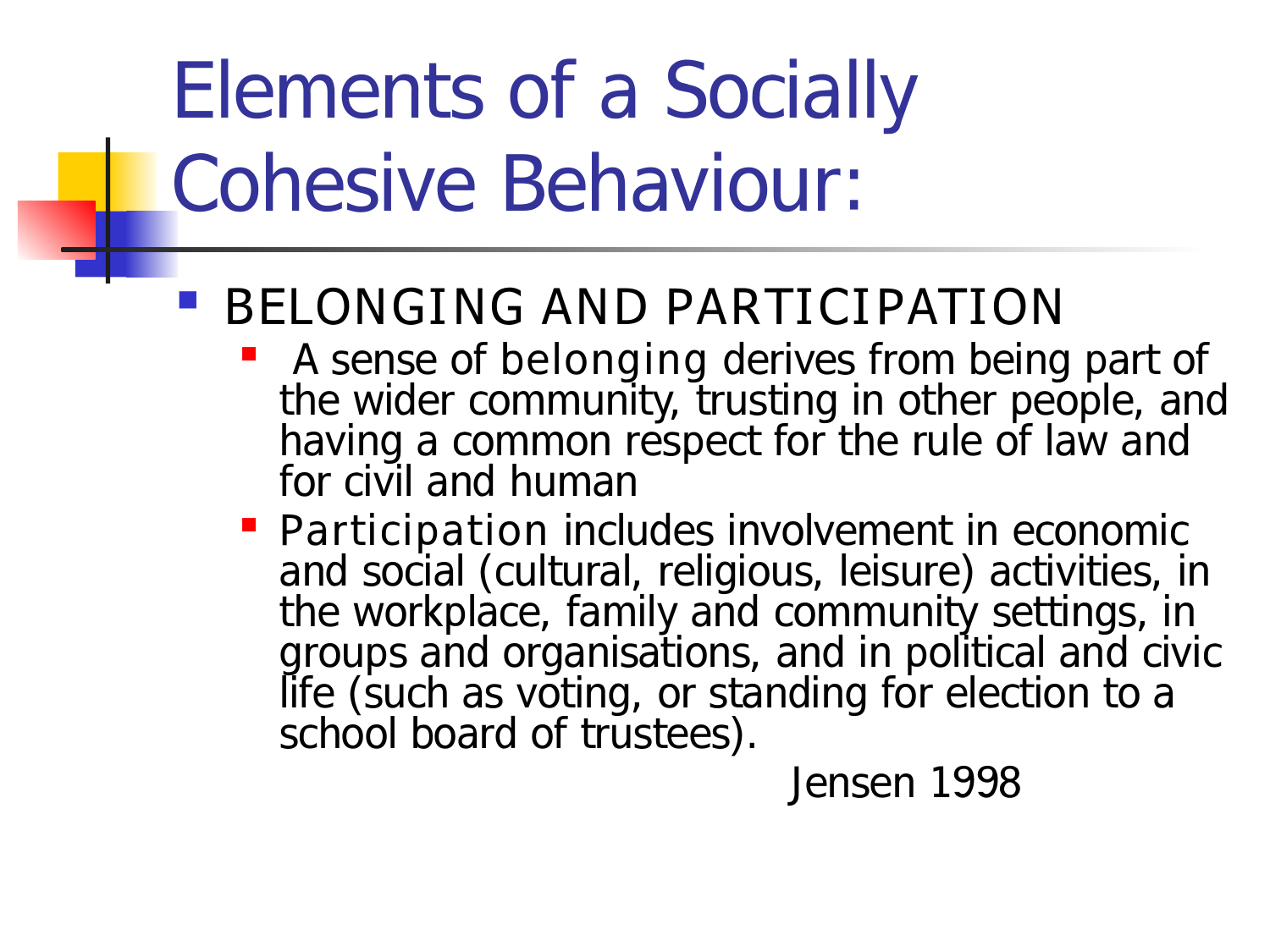

# Elements of a Socially Cohesive Behaviour:
BELONGING AND PARTICIPATION
 A sense of belonging derives from being part of the wider community, trusting in other people, and having a common respect for the rule of law and for civil and human
Participation includes involvement in economic and social (cultural, religious, leisure) activities, in the workplace, family and community settings, in groups and organisations, and in political and civic life (such as voting, or standing for election to a school board of trustees).
					Jensen 1998